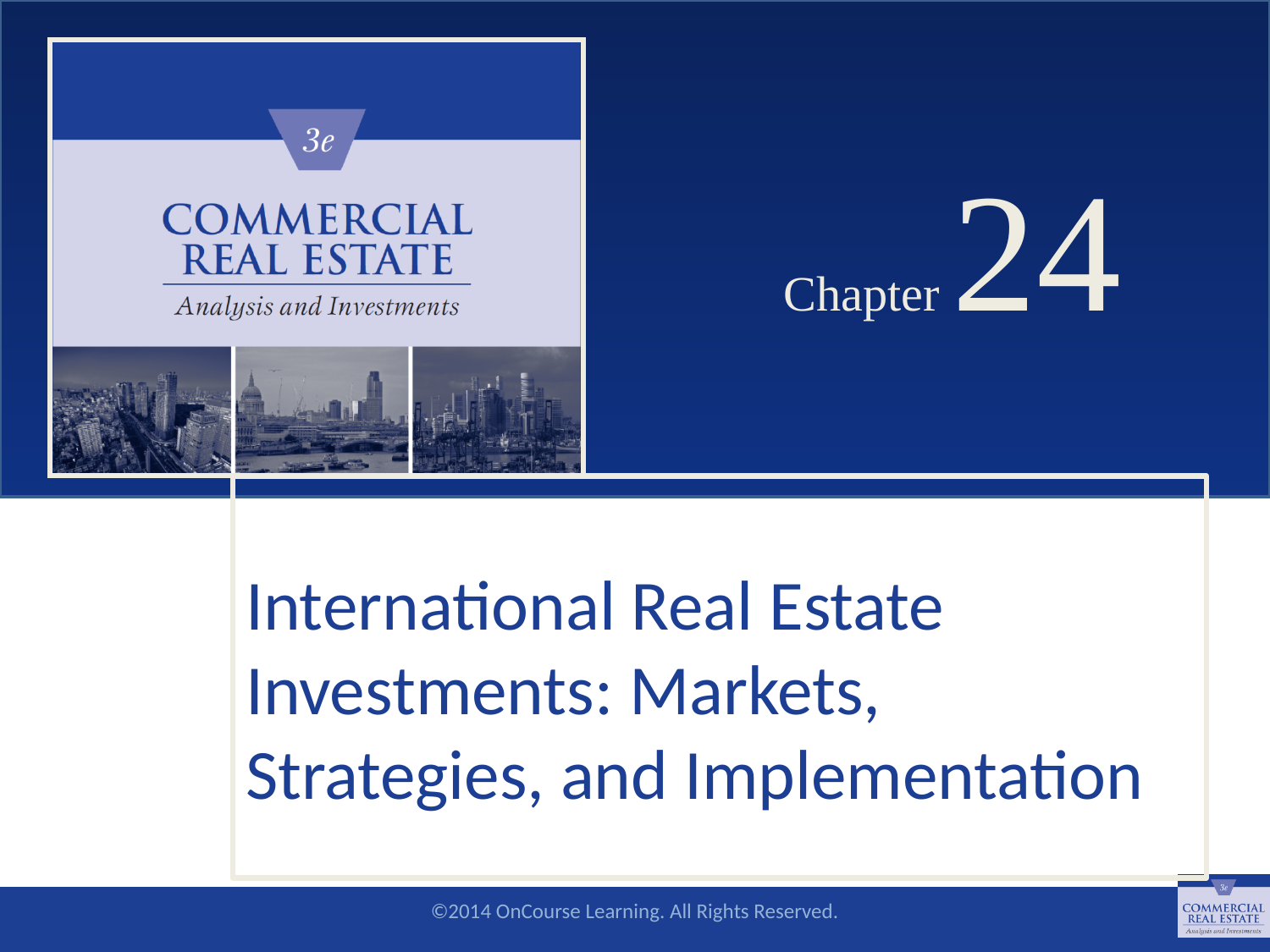

# Chapter 24
International Real Estate Investments: Markets, Strategies, and Implementation
SLIDE 1